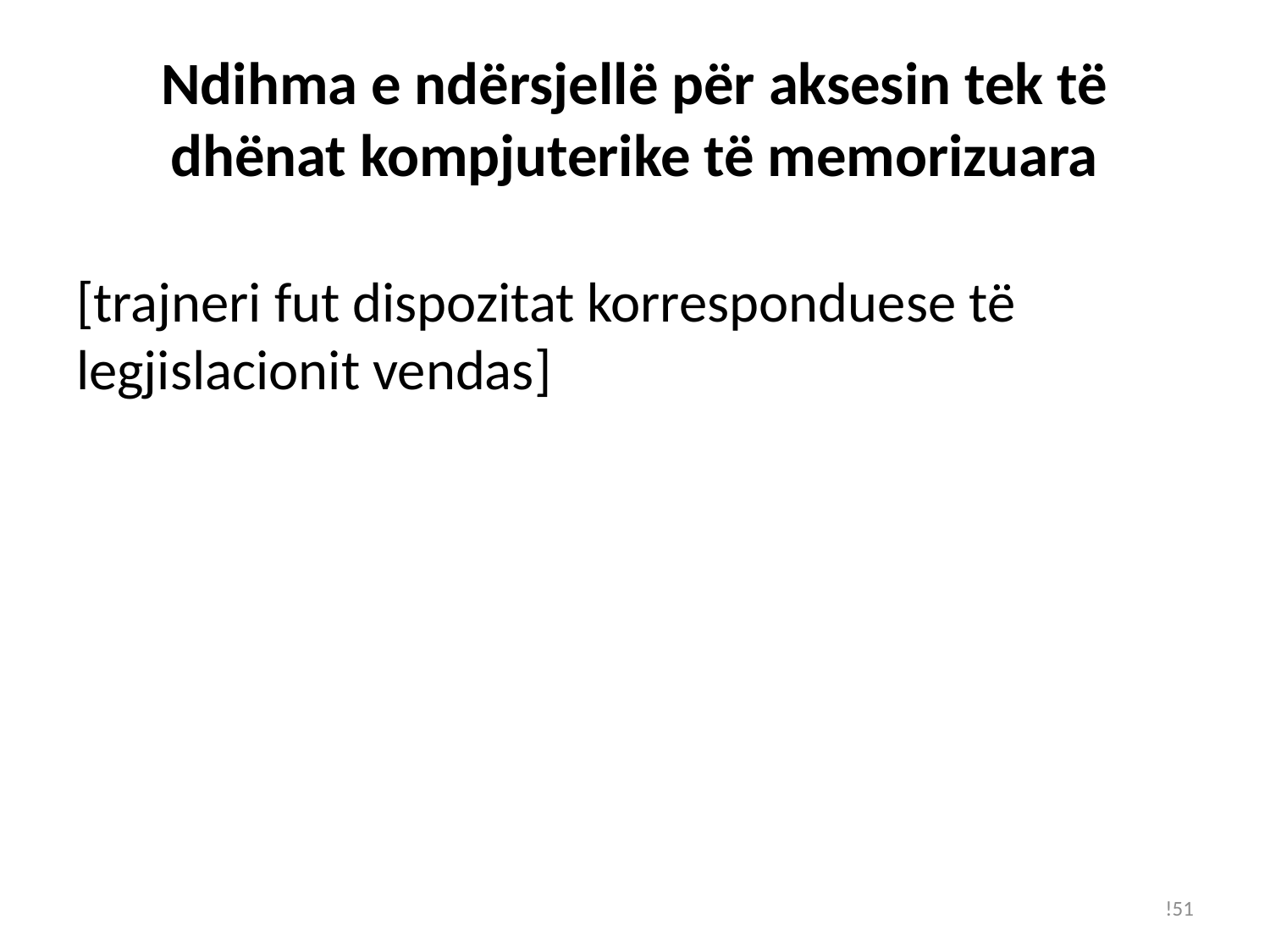

# Ndihma e ndërsjellë për aksesin tek të dhënat kompjuterike të memorizuara
[trajneri fut dispozitat korresponduese të legjislacionit vendas]
!51